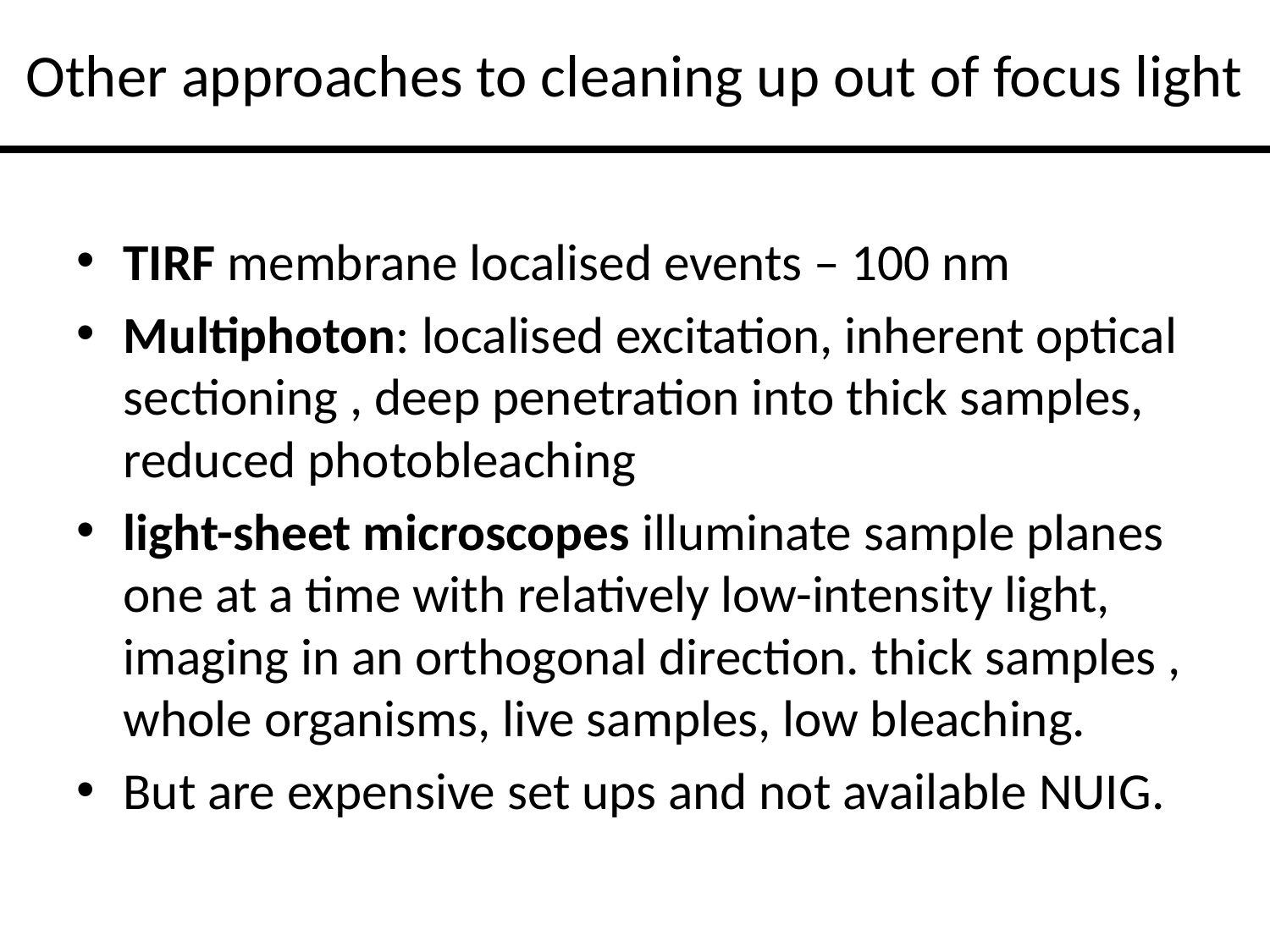

# Other approaches to cleaning up out of focus light
TIRF membrane localised events – 100 nm
Multiphoton: localised excitation, inherent optical sectioning , deep penetration into thick samples, reduced photobleaching
light-sheet microscopes illuminate sample planes one at a time with relatively low-intensity light, imaging in an orthogonal direction. thick samples , whole organisms, live samples, low bleaching.
But are expensive set ups and not available NUIG.